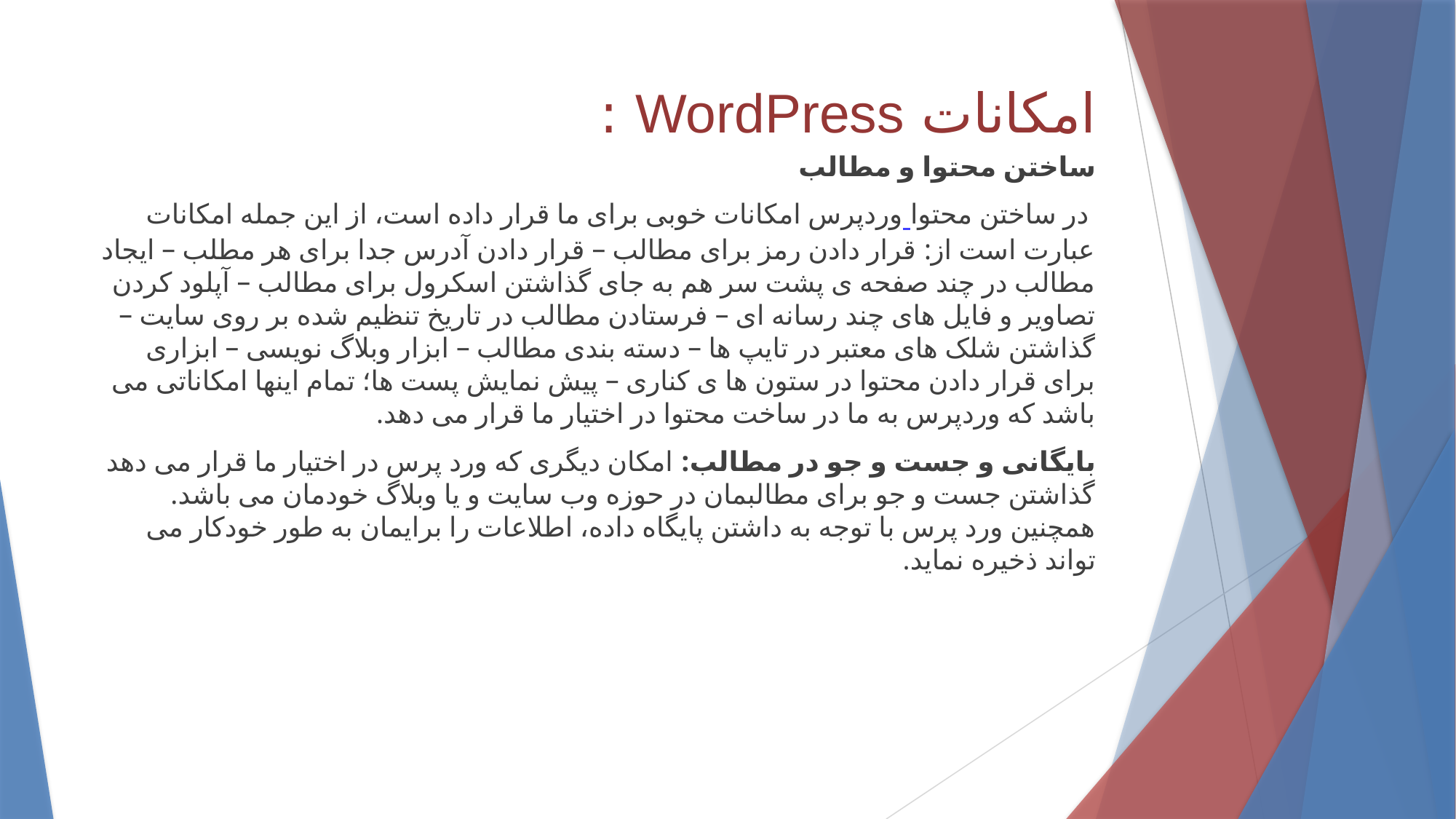

# امکانات WordPress :
ساختن محتوا و مطالب
 در ساختن محتوا وردپرس امکانات خوبی برای ما قرار داده است، از این جمله امکانات عبارت است از: قرار دادن رمز برای مطالب – قرار دادن آدرس جدا برای هر مطلب – ایجاد مطالب در چند صفحه ی پشت سر هم به جای گذاشتن اسکرول برای مطالب – آپلود کردن تصاویر و فایل های چند رسانه ای – فرستادن مطالب در تاریخ تنظیم شده بر روی سایت – گذاشتن شلک های معتبر در تایپ ها – دسته بندی مطالب – ابزار وبلاگ نویسی – ابزاری برای قرار دادن محتوا در ستون ها ی کناری – پیش نمایش پست ها؛ تمام اینها امکاناتی می باشد که وردپرس به ما در ساخت محتوا در اختیار ما قرار می دهد.
بایگانی و جست و جو در مطالب: امکان دیگری که ورد پرس در اختیار ما قرار می دهد گذاشتن جست و جو برای مطالبمان در حوزه وب سایت و یا وبلاگ خودمان می باشد. همچنین ورد پرس با توجه به داشتن پایگاه داده، اطلاعات را برایمان به طور خودکار می تواند ذخیره نماید.